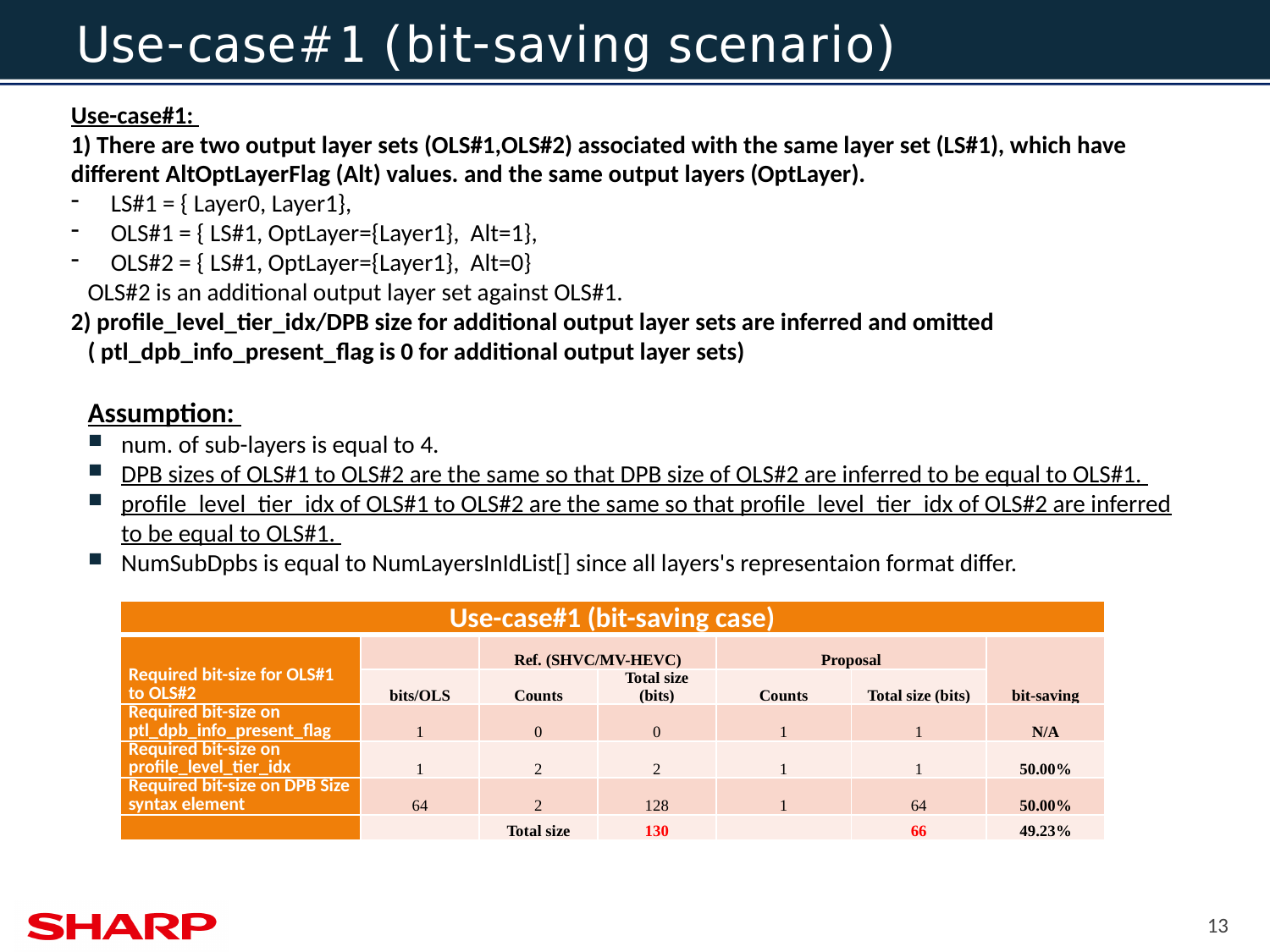

# Use-case#1 (bit-saving scenario)
Use-case#1:
1) There are two output layer sets (OLS#1,OLS#2) associated with the same layer set (LS#1), which have different AltOptLayerFlag (Alt) values. and the same output layers (OptLayer).
LS#1 = { Layer0, Layer1},
OLS#1 = { LS#1, OptLayer={Layer1},  Alt=1},
OLS#2 = { LS#1, OptLayer={Layer1},  Alt=0}
   OLS#2 is an additional output layer set against OLS#1.
2) profile_level_tier_idx/DPB size for additional output layer sets are inferred and omitted
   ( ptl_dpb_info_present_flag is 0 for additional output layer sets)

Assumption:
num. of sub-layers is equal to 4.
DPB sizes of OLS#1 to OLS#2 are the same so that DPB size of OLS#2 are inferred to be equal to OLS#1.
profile_level_tier_idx of OLS#1 to OLS#2 are the same so that profile_level_tier_idx of OLS#2 are inferred to be equal to OLS#1.
NumSubDpbs is equal to NumLayersInIdList[] since all layers's representaion format differ.

| Use-case#1 (bit-saving case) |  |  |  |  |  |  |
| --- | --- | --- | --- | --- | --- | --- |
| Required bit-size for OLS#1 to OLS#2 |  | Ref. (SHVC/MV-HEVC) |  | Proposal |  | bit-saving |
|  | bits/OLS | Counts | Total size (bits) | Counts | Total size (bits) |  |
| Required bit-size on ptl\_dpb\_info\_present\_flag | 1 | 0 | 0 | 1 | 1 | N/A |
| Required bit-size on profile\_level\_tier\_idx | 1 | 2 | 2 | 1 | 1 | 50.00% |
| Required bit-size on DPB Size syntax element | 64 | 2 | 128 | 1 | 64 | 50.00% |
|  |  | Total size | 130 |  | 66 | 49.23% |
13